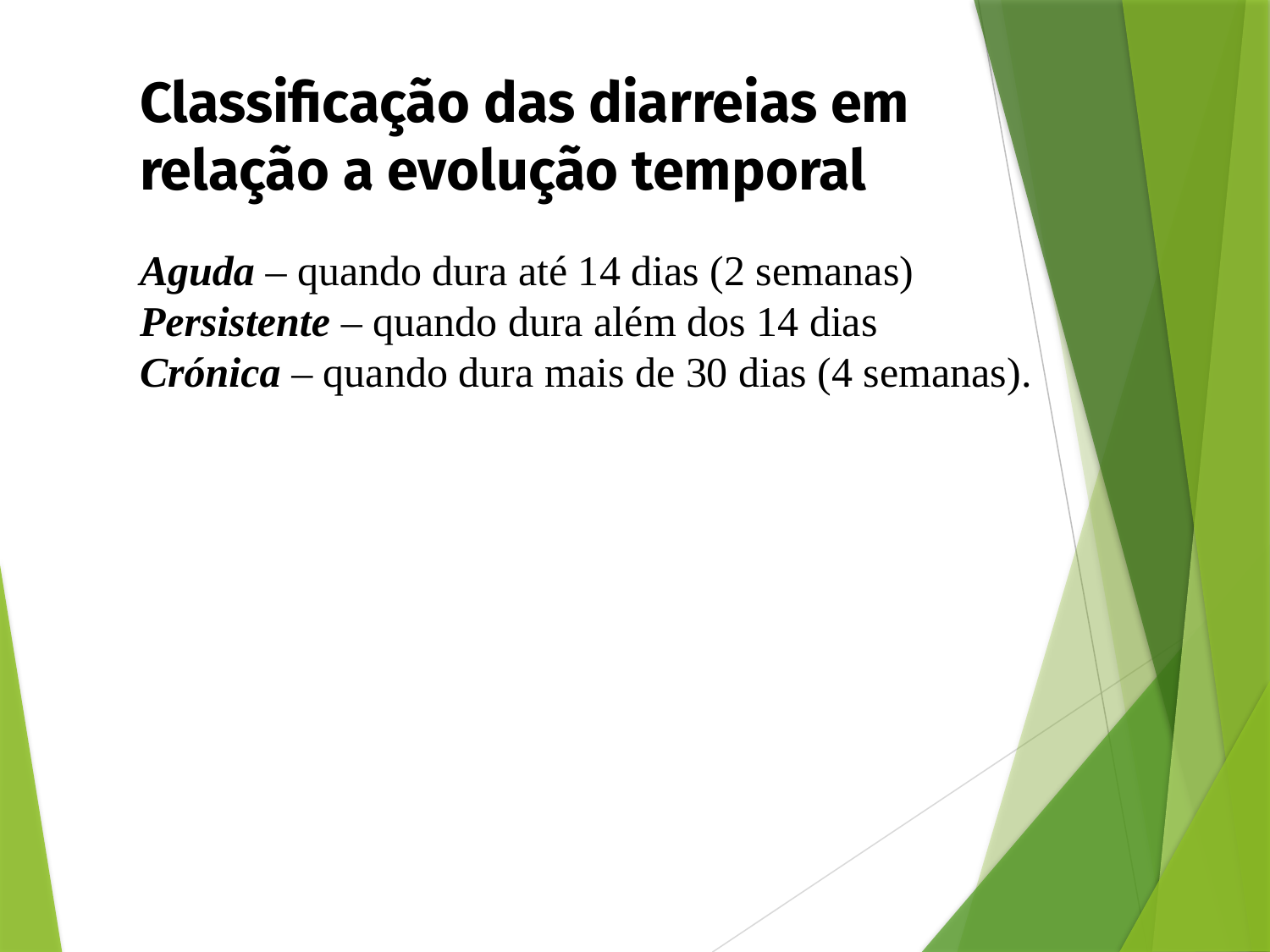

# Classificação das diarreias em relação a evolução temporal Aguda – quando dura até 14 dias (2 semanas) Persistente – quando dura além dos 14 dias Crónica – quando dura mais de 30 dias (4 semanas).